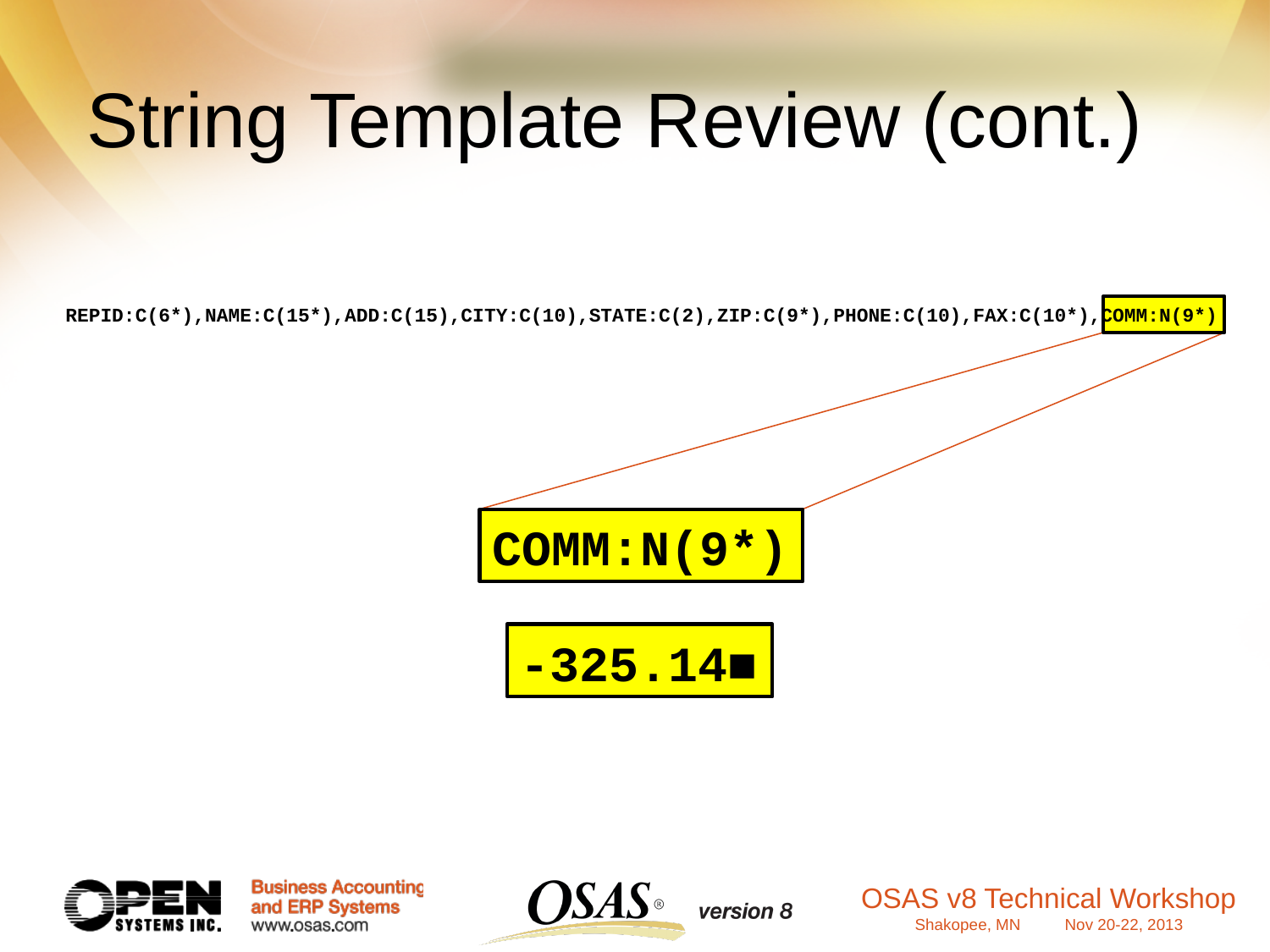

String Template Review (cont.)
REPID:C(6*),NAME:C(15*),ADD:C(15),CITY:C(10),STATE:C(2),ZIP:C(9*),PHONE:C(10),FAX:C(10*),COMM:N(9*)

COMM:N(9*)

-325.14■